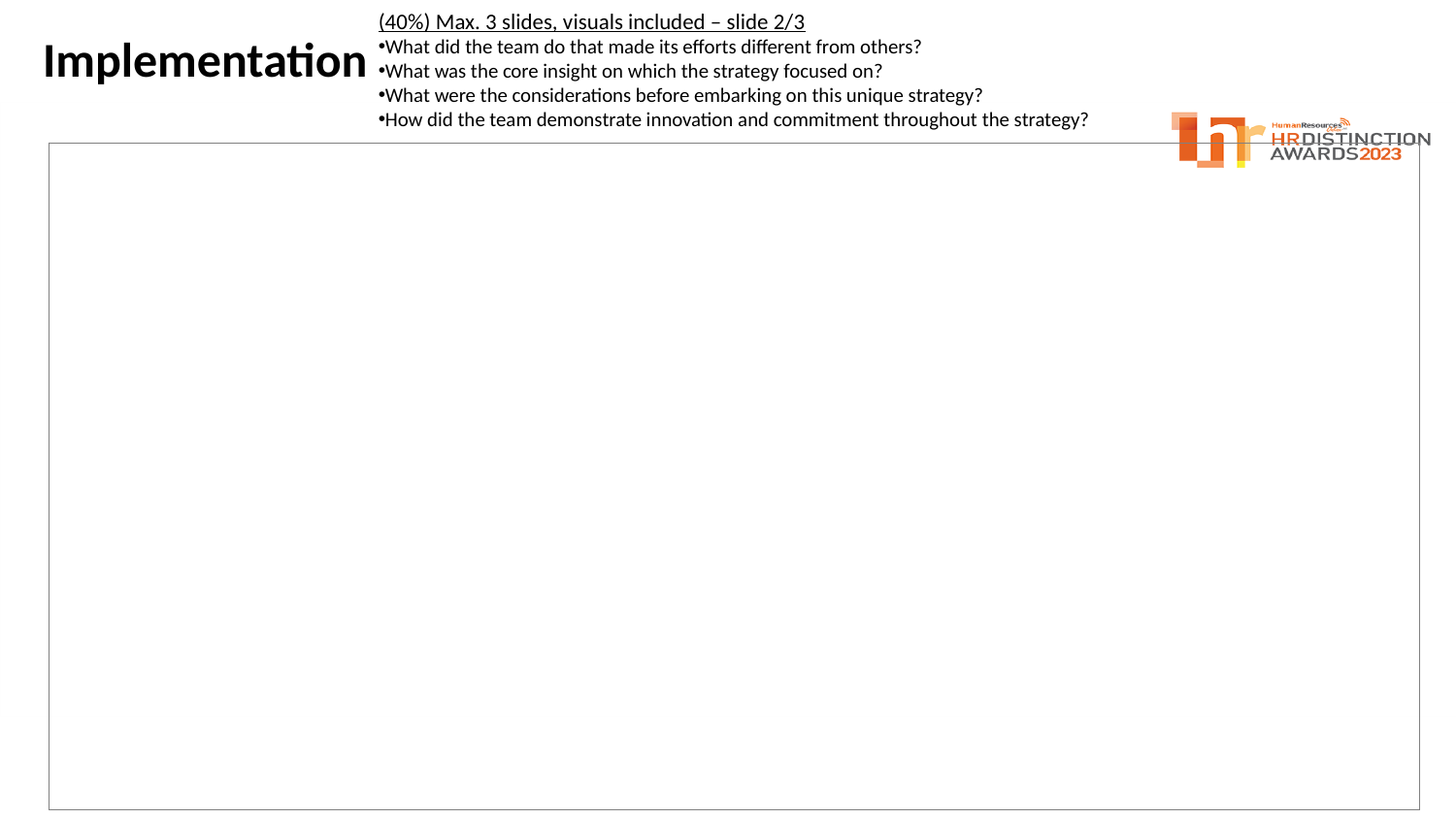

(40%) Max. 3 slides, visuals included – slide 2/3
What did the team do that made its efforts different from others?
What was the core insight on which the strategy focused on?
What were the considerations before embarking on this unique strategy?
How did the team demonstrate innovation and commitment throughout the strategy?
Implementation
|  |
| --- |